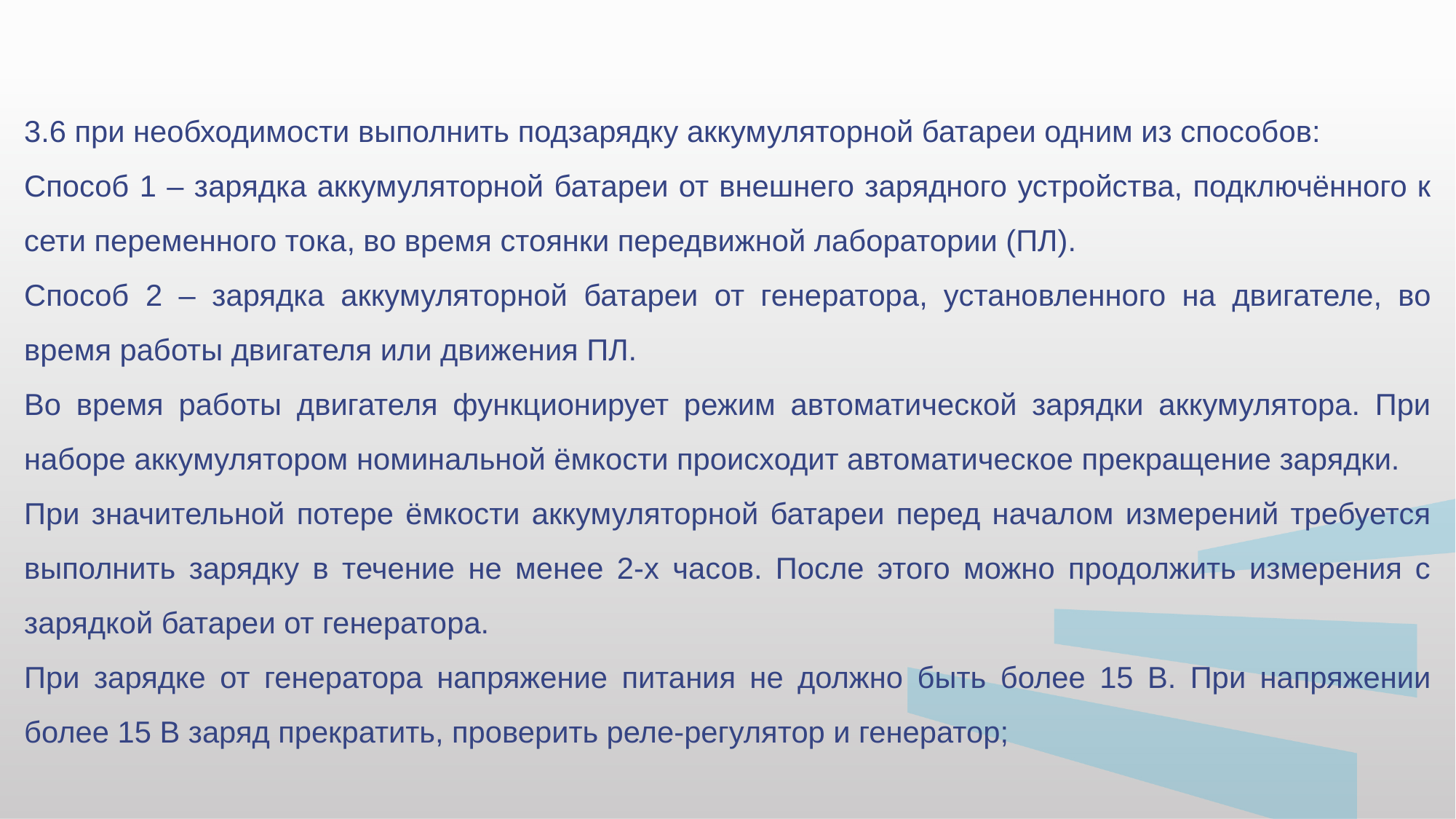

3.6 при необходимости выполнить подзарядку аккумуляторной батареи одним из способов:
Способ 1 – зарядка аккумуляторной батареи от внешнего зарядного устройства, подключённого к сети переменного тока, во время стоянки передвижной лаборатории (ПЛ).
Способ 2 – зарядка аккумуляторной батареи от генератора, установленного на двигателе, во время работы двигателя или движения ПЛ.
Во время работы двигателя функционирует режим автоматической зарядки аккумулятора. При наборе аккумулятором номинальной ёмкости происходит автоматическое прекращение зарядки.
При значительной потере ёмкости аккумуляторной батареи перед началом измерений требуется выполнить зарядку в течение не менее 2-х часов. После этого можно продолжить измерения с зарядкой батареи от генератора.
При зарядке от генератора напряжение питания не должно быть более 15 В. При напряжении более 15 В заряд прекратить, проверить реле-регулятор и генератор;